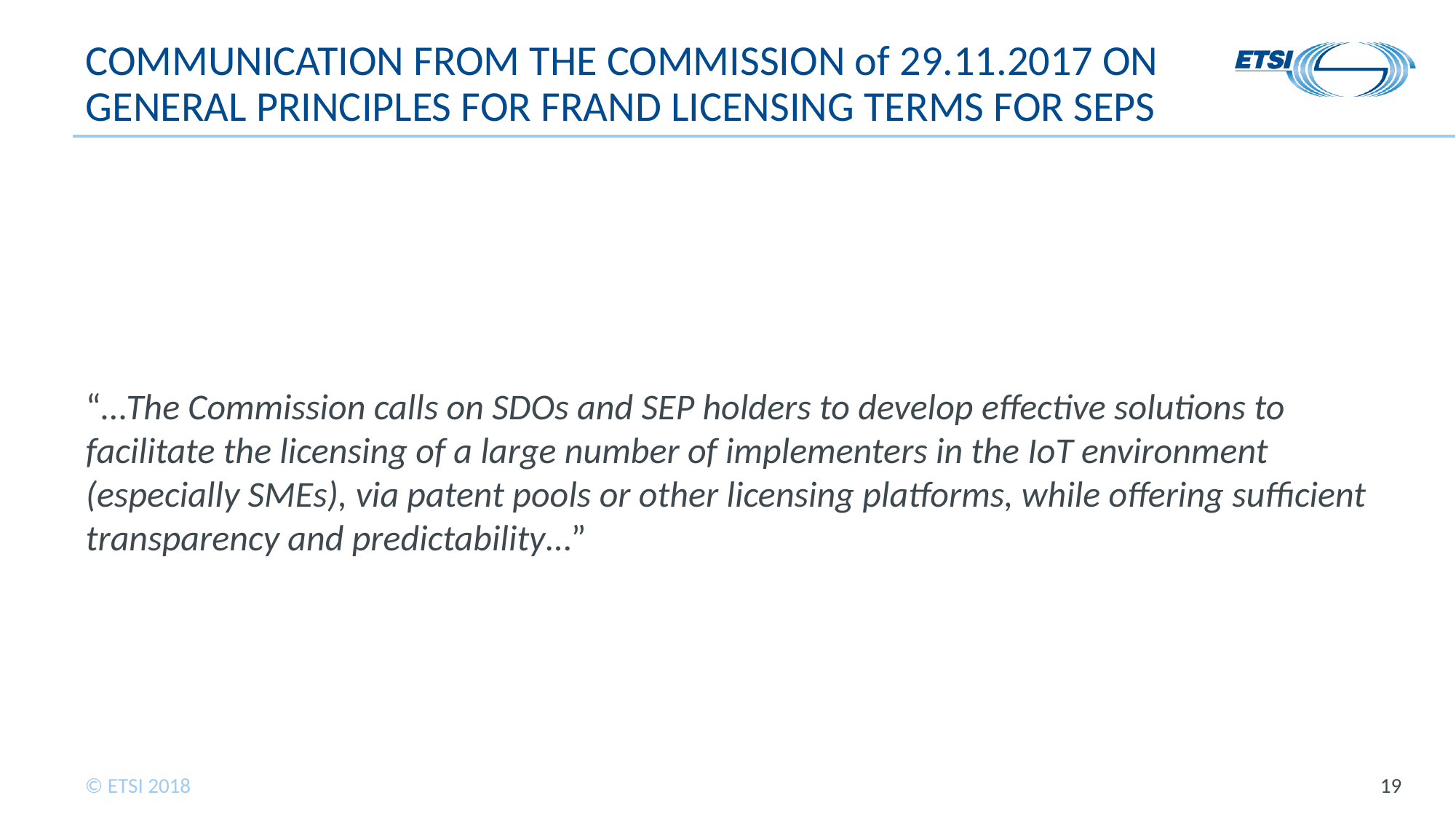

# COMMUNICATION FROM THE COMMISSION of 29.11.2017 ON GENERAL PRINCIPLES FOR FRAND LICENSING TERMS FOR SEPS
“…The Commission calls on SDOs and SEP holders to develop effective solutions to facilitate the licensing of a large number of implementers in the IoT environment (especially SMEs), via patent pools or other licensing platforms, while offering sufficient transparency and predictability…”